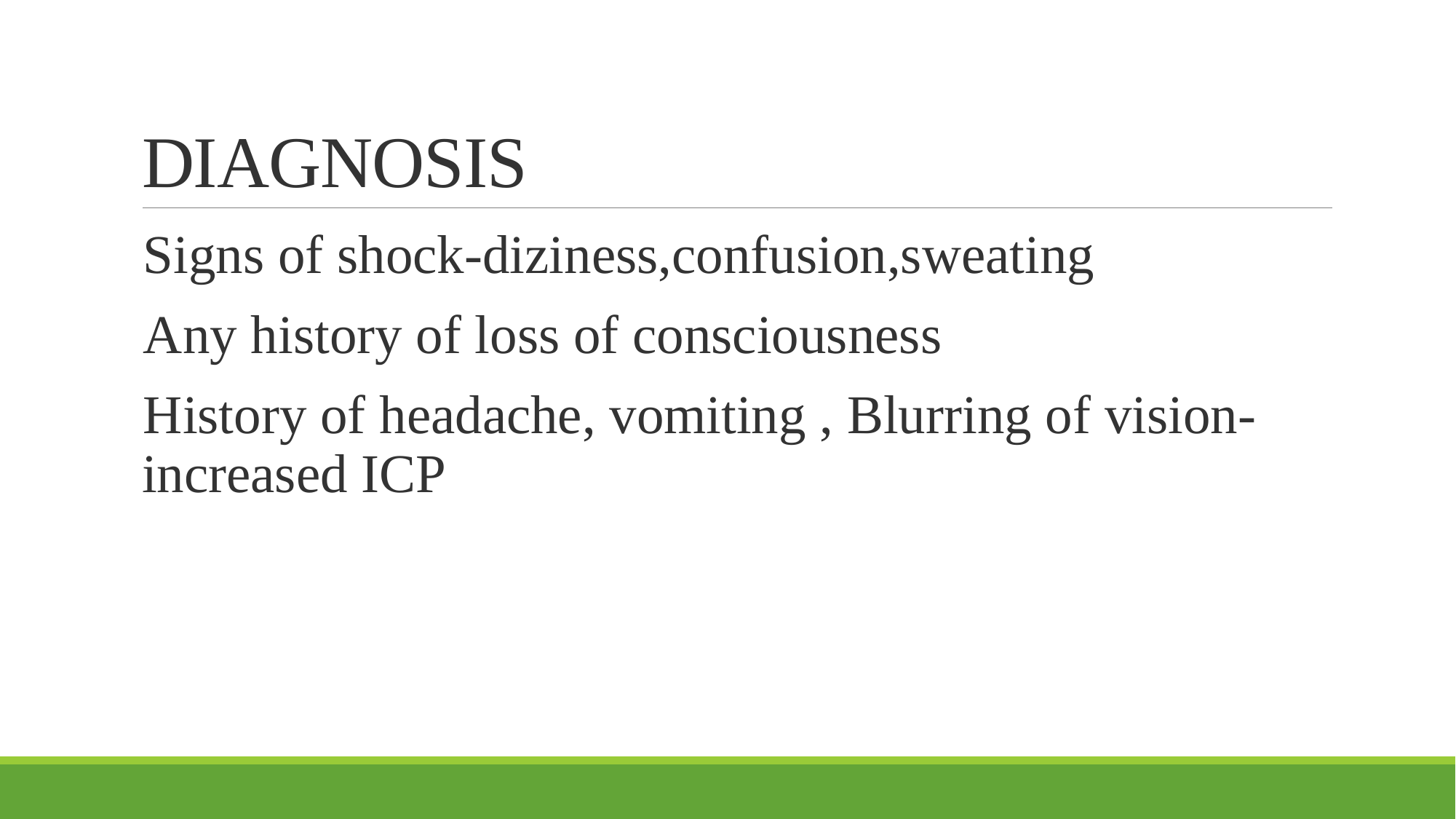

# DIAGNOSIS
Signs of shock-diziness,confusion,sweating
Any history of loss of consciousness
History of headache, vomiting , Blurring of vision-increased ICP